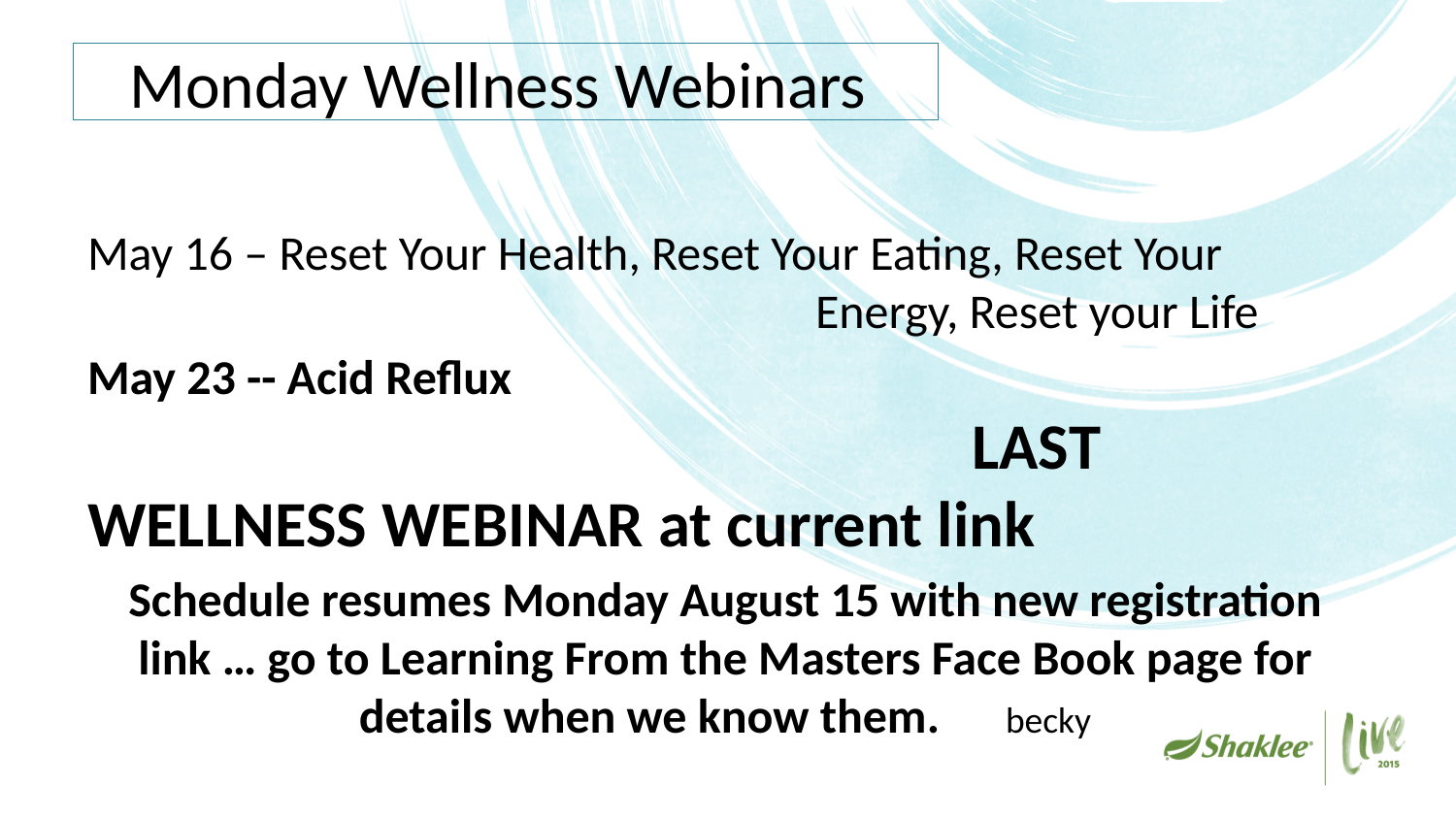

# Monday Wellness Webinars

May 16 – Reset Your Health, Reset Your Eating, Reset Your 						Energy, Reset your Life
May 23 -- Acid Reflux 												 LAST WELLNESS WEBINAR at current link
Schedule resumes Monday August 15 with new registration link … go to Learning From the Masters Face Book page for details when we know them.      becky